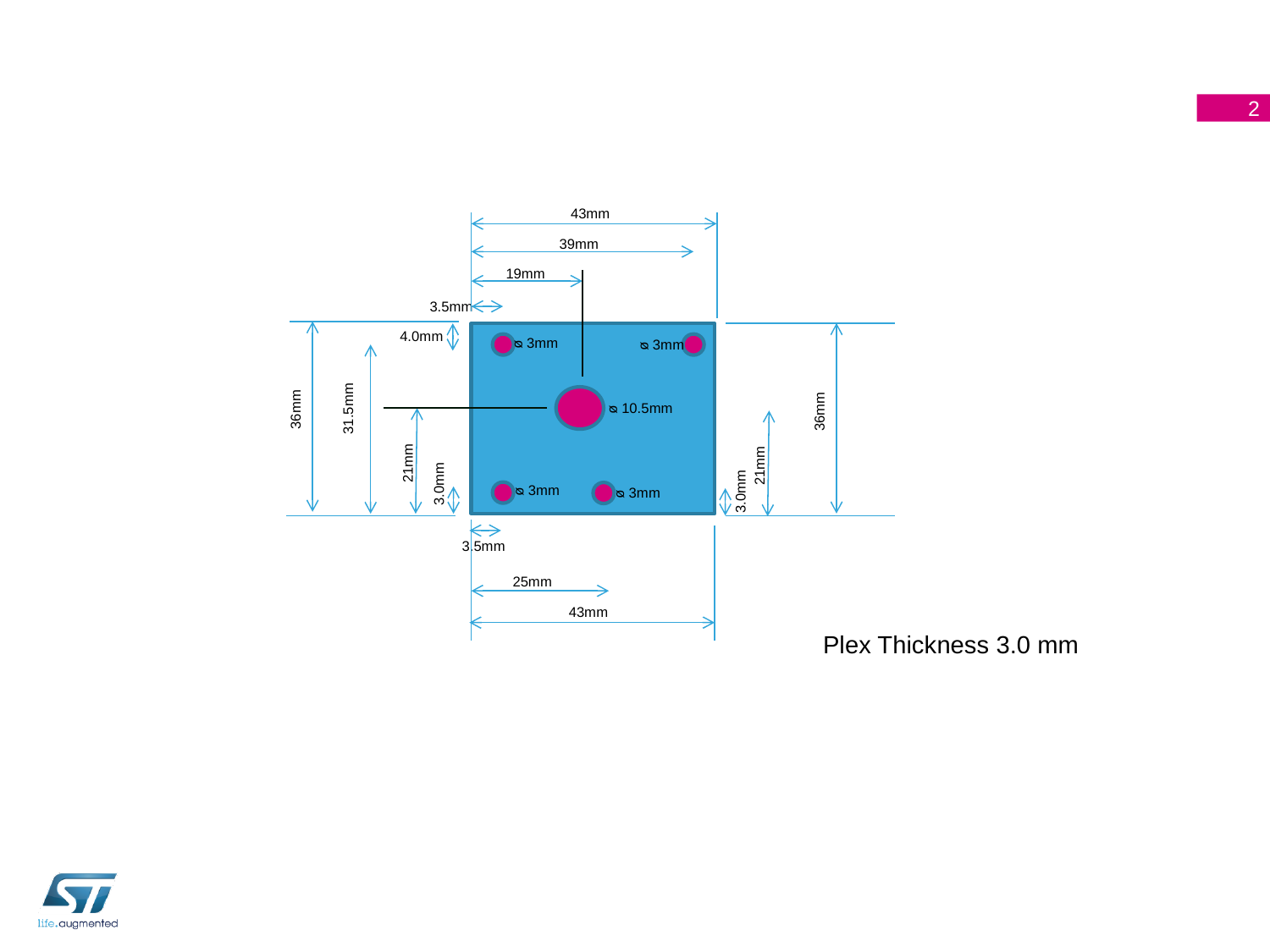

2
43mm
39mm
19mm
3.5mm
4.0mm

ᴓ 3mm
ᴓ 3mm

36mm
31.5mm
ᴓ 10.5mm
36mm
21mm
21mm
3.0mm
3.0mm
ᴓ 3mm
ᴓ 3mm

3.5mm
25mm
43mm
Plex Thickness 3.0 mm